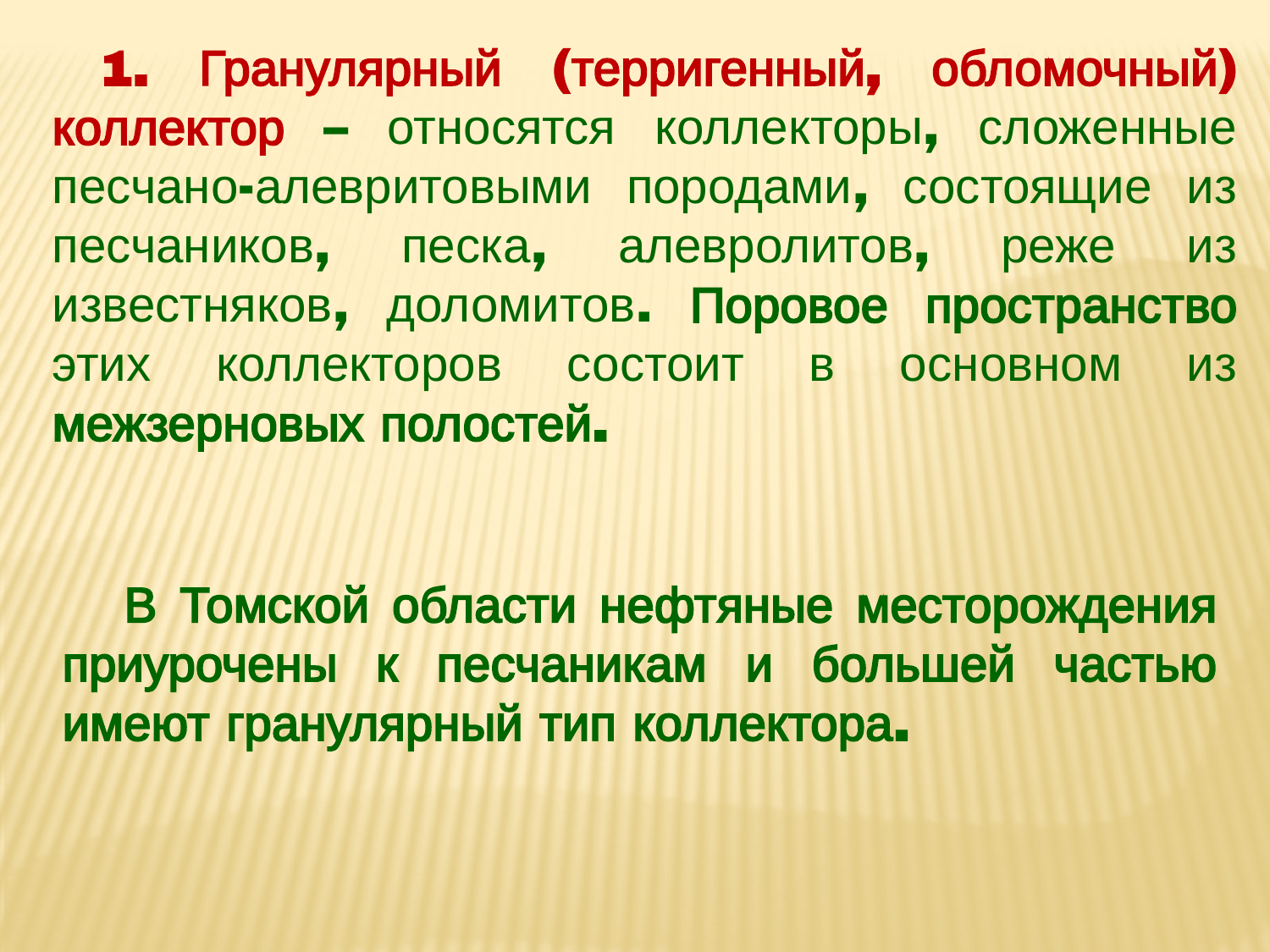

Гранулярный (терригенный, обломочный) коллектор – относятся коллекторы, сложенные песчано-алевритовыми породами, состоящие из песчаников, песка, алевролитов, реже из известняков, доломитов. Поровое пространство этих коллекторов состоит в основном из межзерновых полостей.

   В Томской области нефтяные месторождения приурочены к песчаникам и большей частью имеют гранулярный тип коллектора.